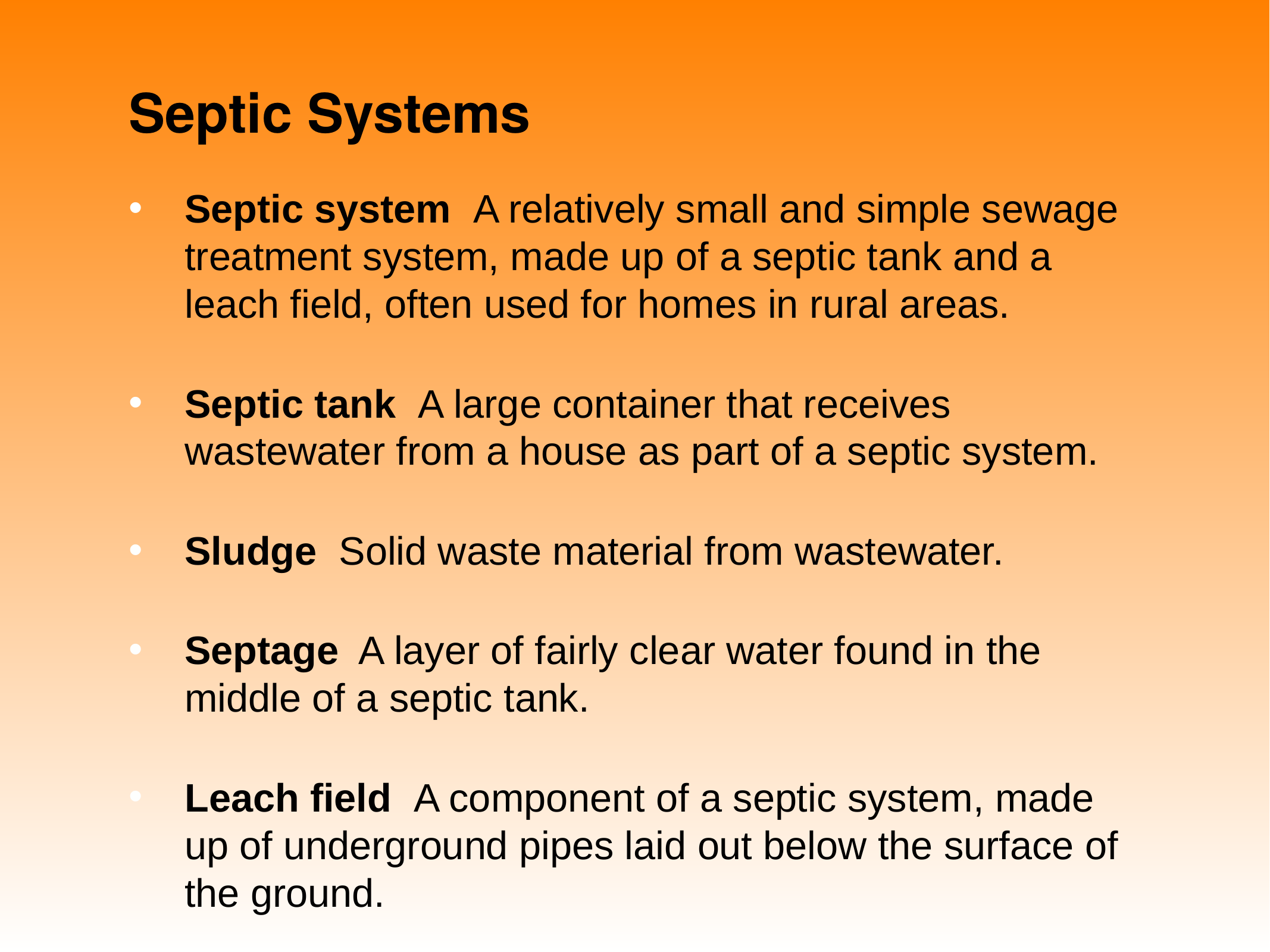

# Septic Systems
Septic system  A relatively small and simple sewage treatment system, made up of a septic tank and a leach field, often used for homes in rural areas.
Septic tank  A large container that receives wastewater from a house as part of a septic system.
Sludge  Solid waste material from wastewater.
Septage  A layer of fairly clear water found in the middle of a septic tank.
Leach field  A component of a septic system, made up of underground pipes laid out below the surface of the ground.